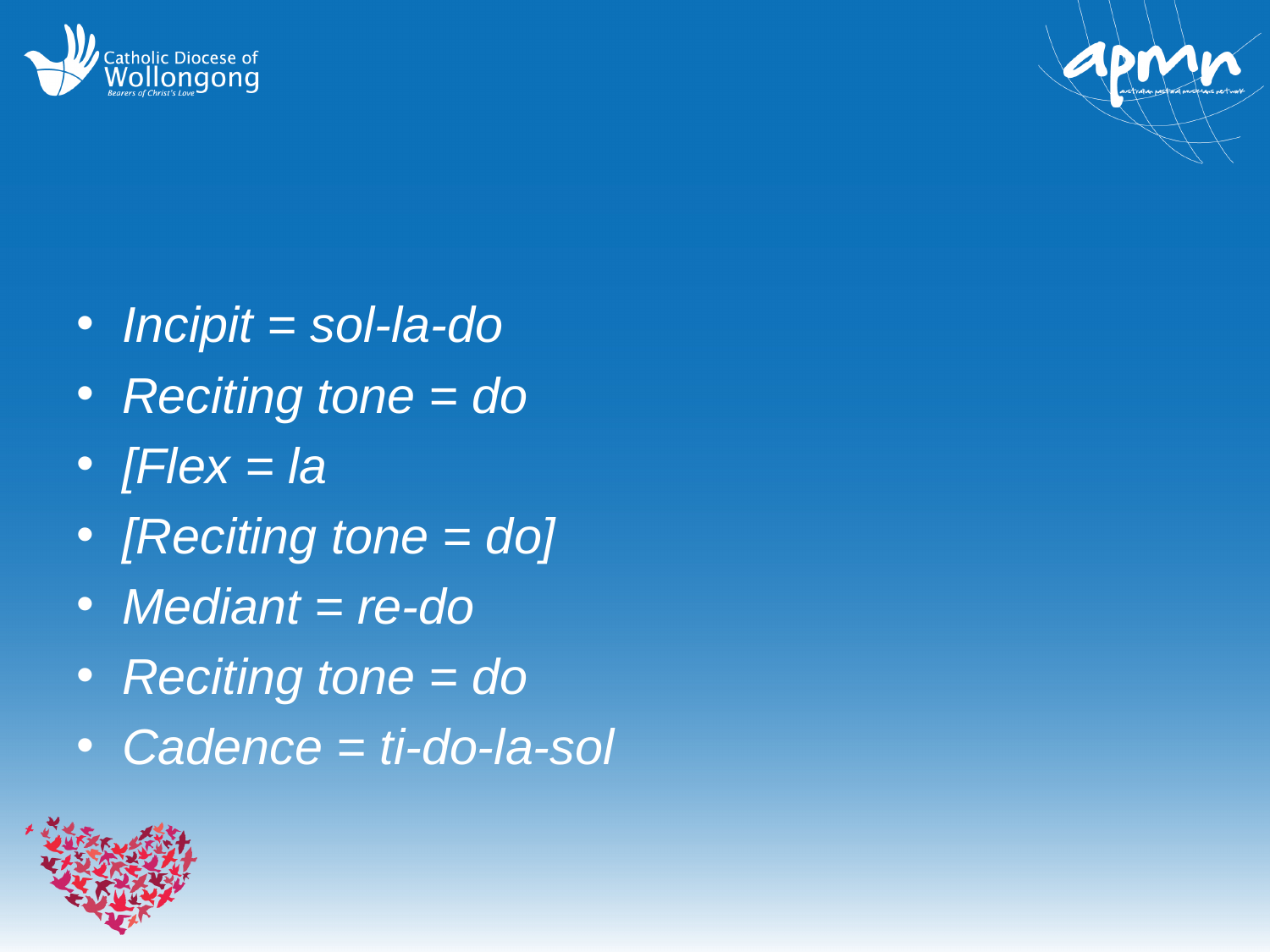

#
Incipit = sol-la-do
Reciting tone = do
[Flex = la
[Reciting tone = do]
Mediant = re-do
Reciting tone = do
Cadence = ti-do-la-sol